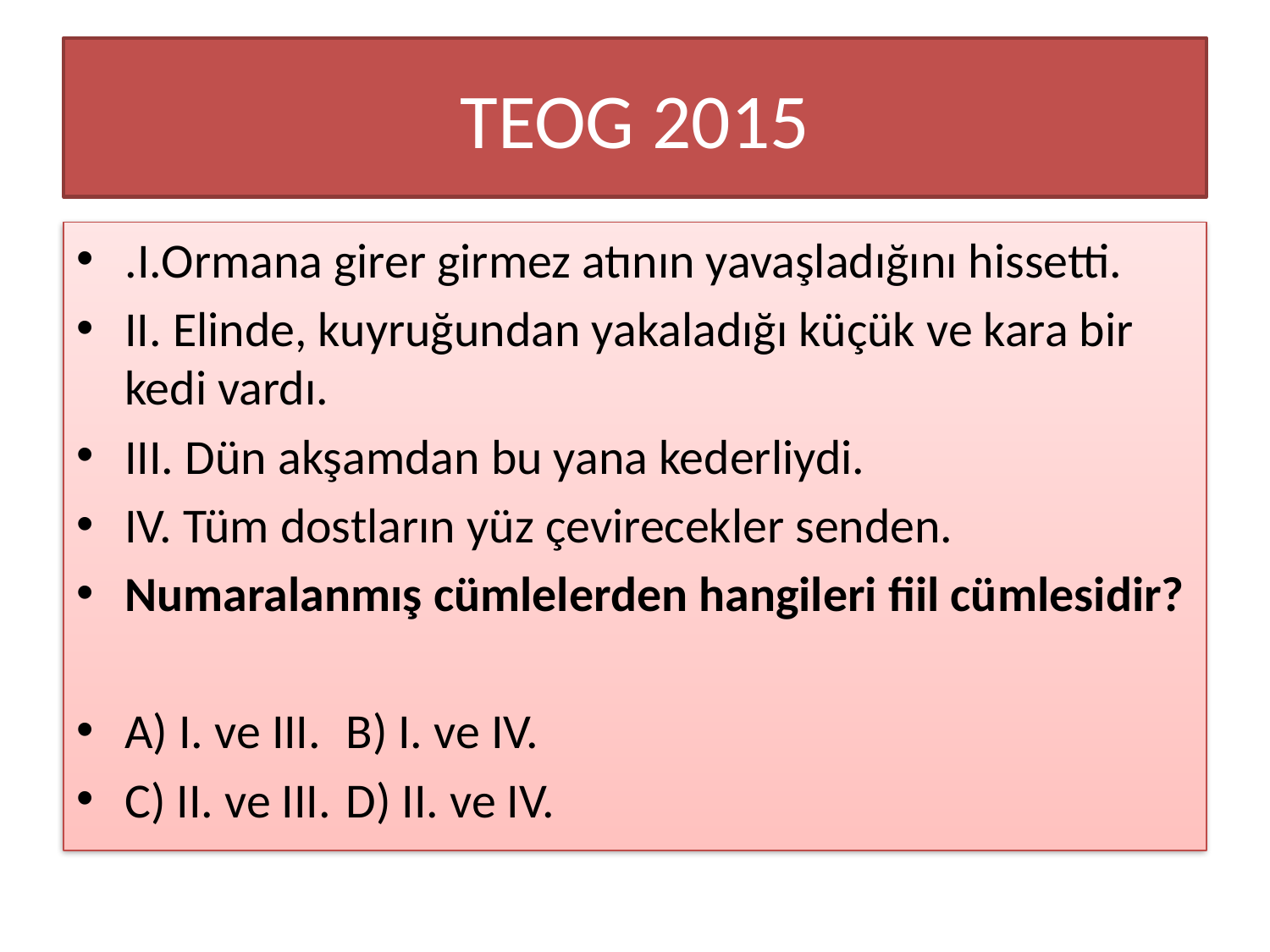

# TEOG 2015
.I.Ormana girer girmez atının yavaşladığını hissetti.
II. Elinde, kuyruğundan yakaladığı küçük ve kara bir kedi vardı.
III. Dün akşamdan bu yana kederliydi.
IV. Tüm dostların yüz çevirecekler senden.
Numaralanmış cümlelerden hangileri fiil cümlesidir?

A) I. ve III.			B) I. ve IV.
C) II. ve III.			D) II. ve IV.